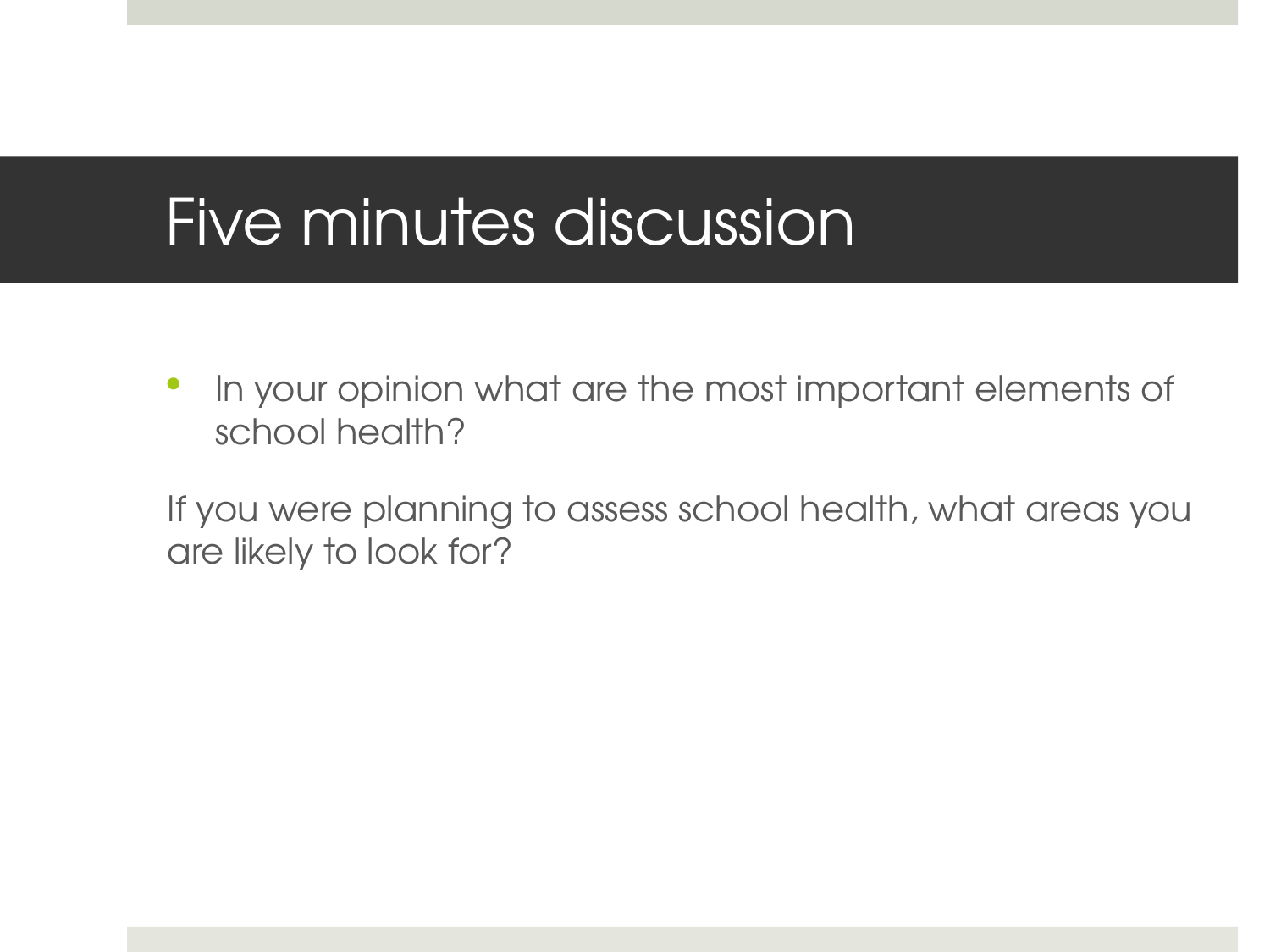

# Five minutes discussion
In your opinion what are the most important elements of school health?
If you were planning to assess school health, what areas you are likely to look for?